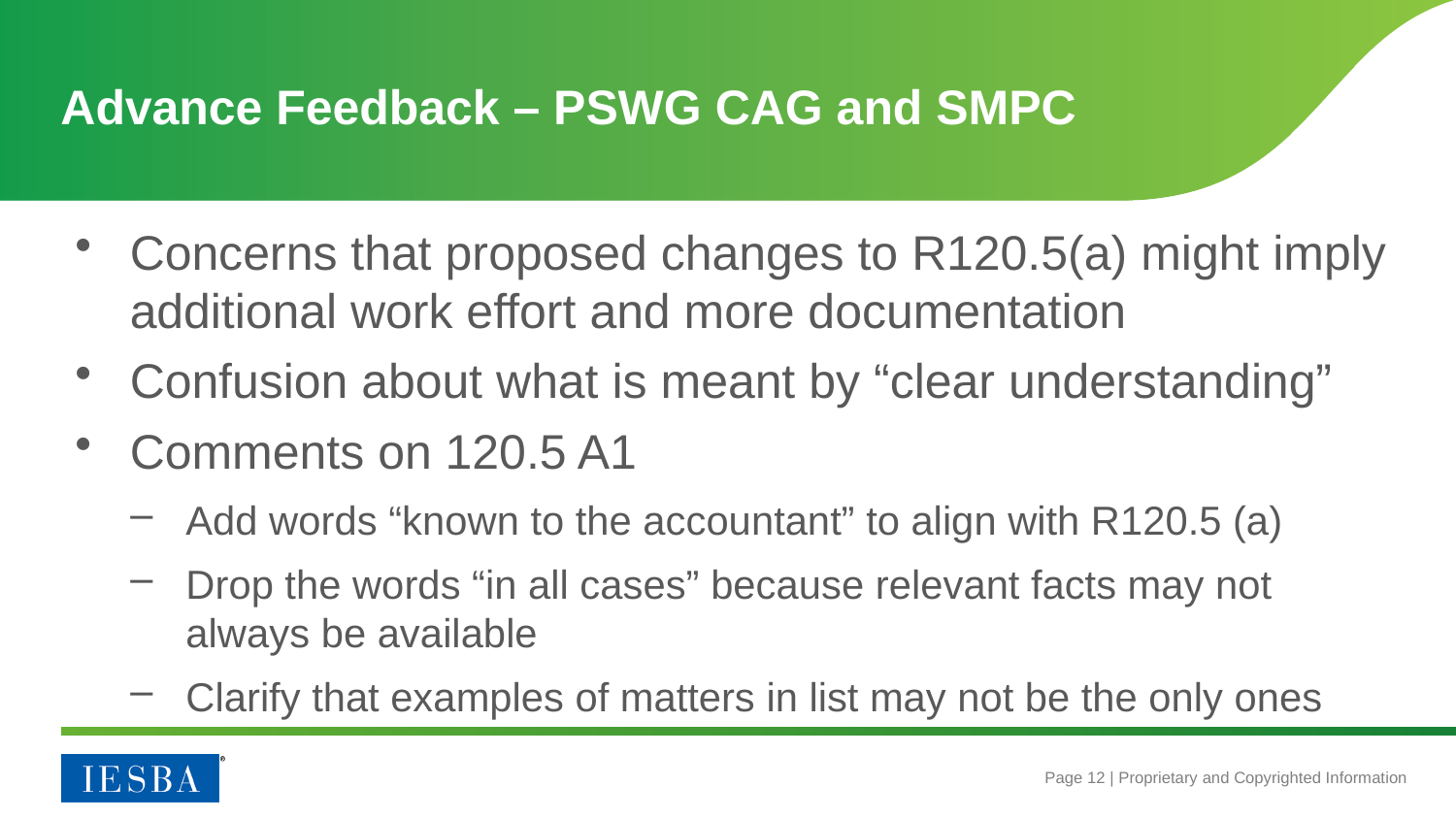

# Advance Feedback – PSWG CAG and SMPC
Concerns that proposed changes to R120.5(a) might imply additional work effort and more documentation
Confusion about what is meant by “clear understanding”
Comments on 120.5 A1
Add words “known to the accountant” to align with R120.5 (a)
Drop the words “in all cases” because relevant facts may not always be available
Clarify that examples of matters in list may not be the only ones